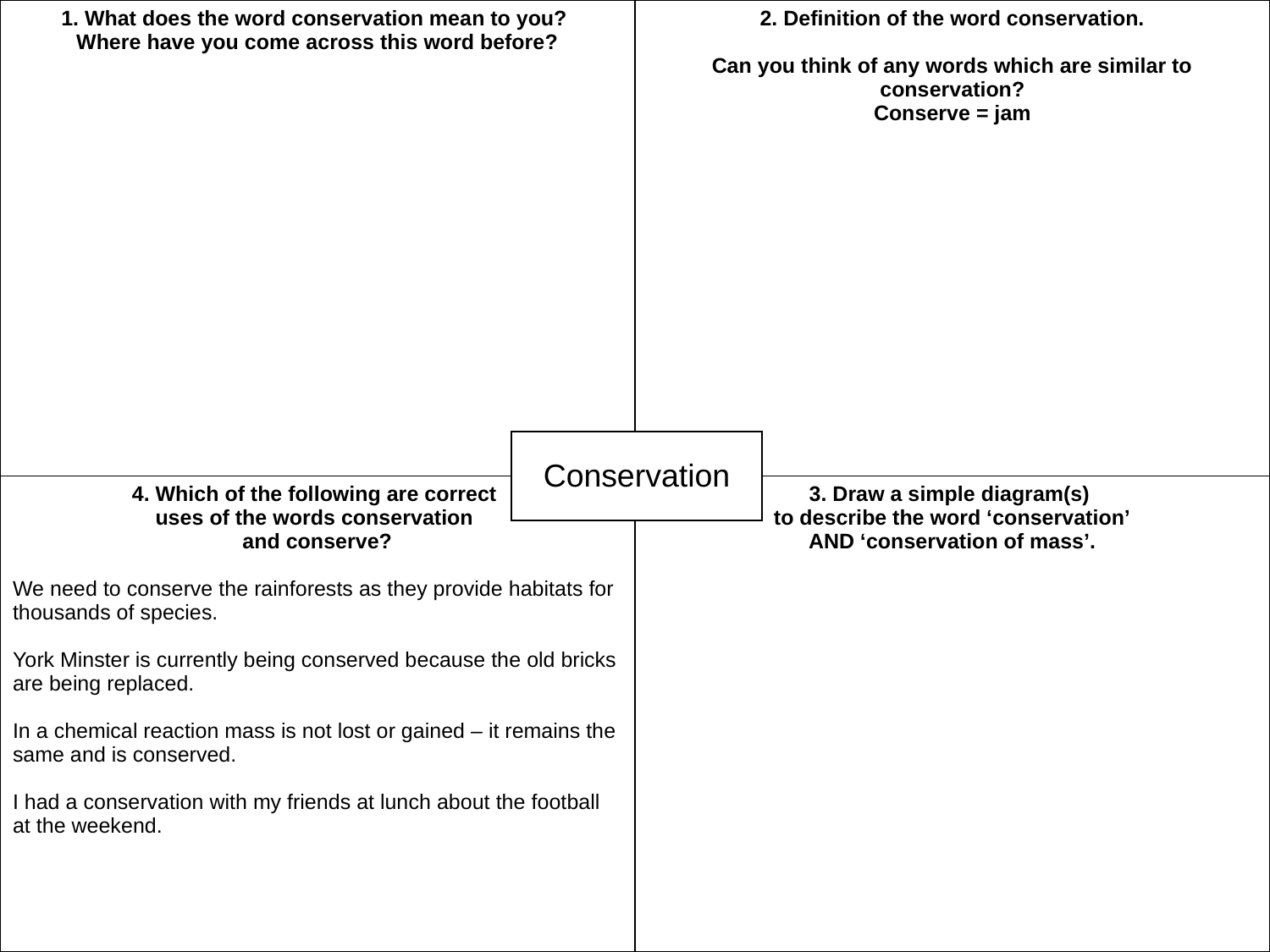

| 1. What does the word conservation mean to you? Where have you come across this word before? | 2. Definition of the word conservation. Can you think of any words which are similar to conservation? Conserve = jam |
| --- | --- |
| 4. Which of the following are correct uses of the words conservation and conserve? We need to conserve the rainforests as they provide habitats for thousands of species. York Minster is currently being conserved because the old bricks are being replaced. In a chemical reaction mass is not lost or gained – it remains the same and is conserved. I had a conservation with my friends at lunch about the football at the weekend. | 3. Draw a simple diagram(s) to describe the word ‘conservation’ AND ‘conservation of mass’. |
#
| Conservation |
| --- |